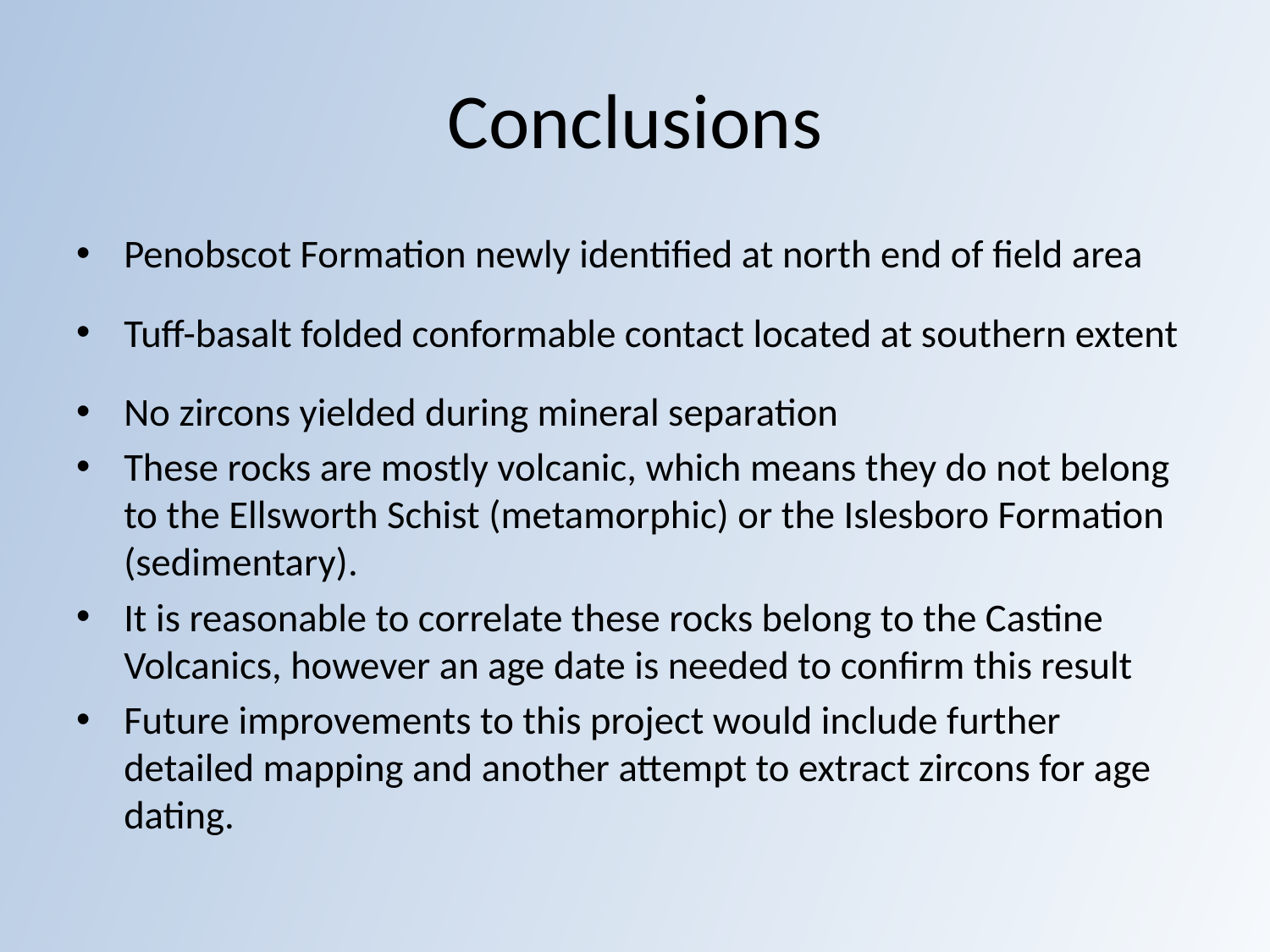

# Conclusions
Penobscot Formation newly identified at north end of field area
Tuff-basalt folded conformable contact located at southern extent
No zircons yielded during mineral separation
These rocks are mostly volcanic, which means they do not belong to the Ellsworth Schist (metamorphic) or the Islesboro Formation (sedimentary).
It is reasonable to correlate these rocks belong to the Castine Volcanics, however an age date is needed to confirm this result
Future improvements to this project would include further detailed mapping and another attempt to extract zircons for age dating.